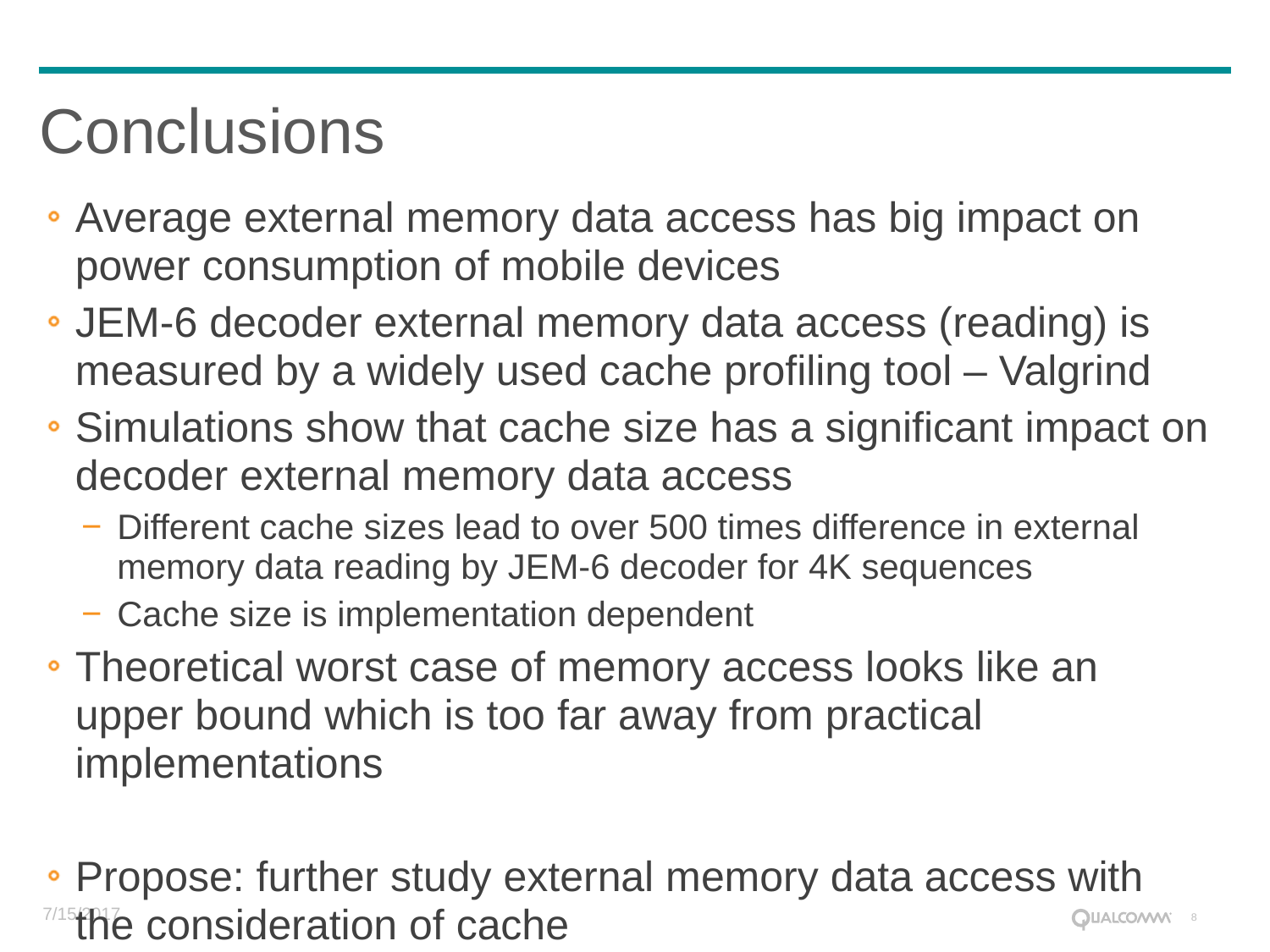

# Conclusions
Average external memory data access has big impact on power consumption of mobile devices
JEM-6 decoder external memory data access (reading) is measured by a widely used cache profiling tool – Valgrind
Simulations show that cache size has a significant impact on decoder external memory data access
Different cache sizes lead to over 500 times difference in external memory data reading by JEM-6 decoder for 4K sequences
Cache size is implementation dependent
Theoretical worst case of memory access looks like an upper bound which is too far away from practical implementations

Propose: further study external memory data access with the consideration of cache